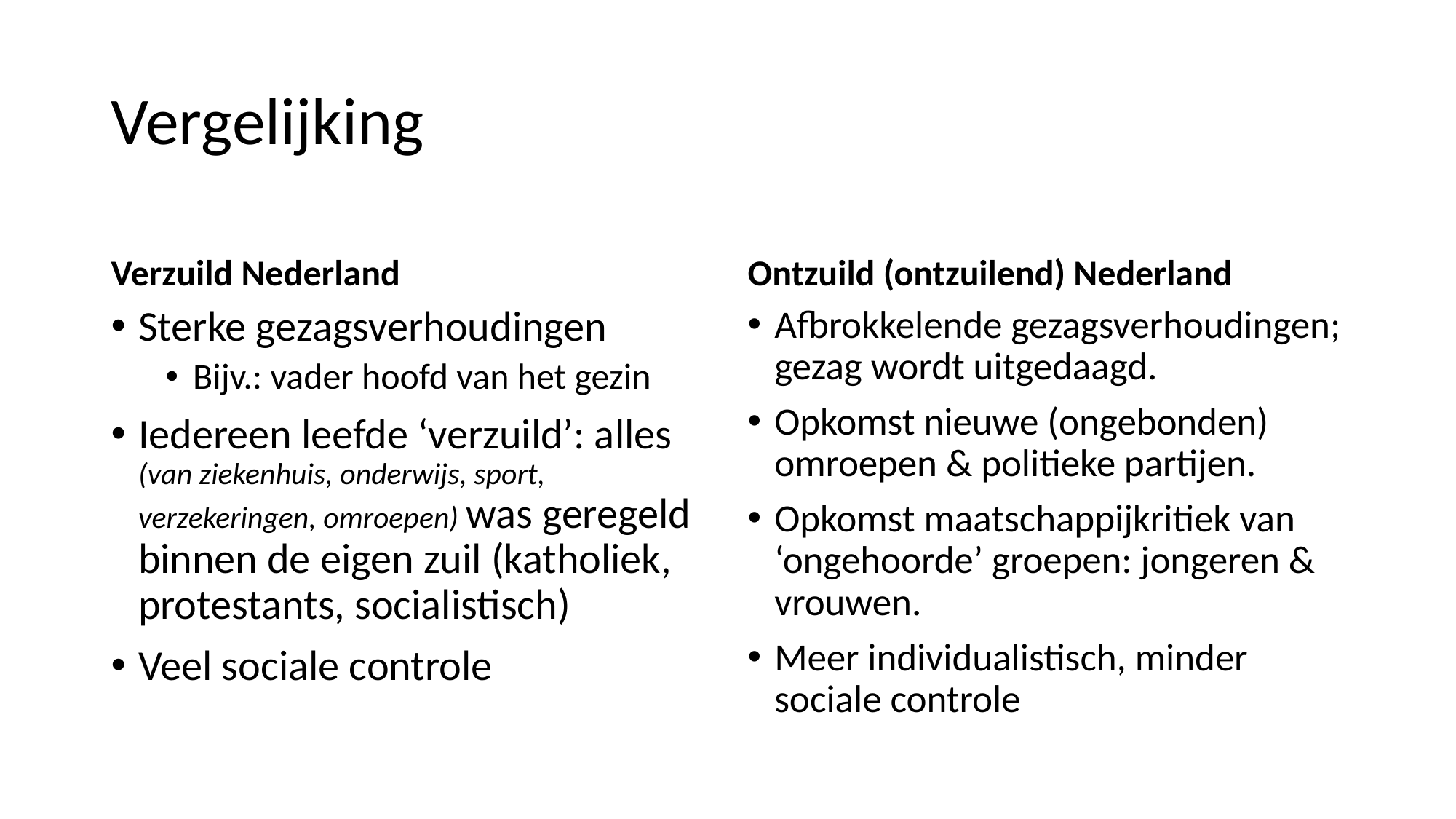

# Vergelijking
Verzuild Nederland
Ontzuild (ontzuilend) Nederland
Sterke gezagsverhoudingen
Bijv.: vader hoofd van het gezin
Iedereen leefde ‘verzuild’: alles (van ziekenhuis, onderwijs, sport, verzekeringen, omroepen) was geregeld binnen de eigen zuil (katholiek, protestants, socialistisch)
Veel sociale controle
Afbrokkelende gezagsverhoudingen; gezag wordt uitgedaagd.
Opkomst nieuwe (ongebonden) omroepen & politieke partijen.
Opkomst maatschappijkritiek van ‘ongehoorde’ groepen: jongeren & vrouwen.
Meer individualistisch, minder sociale controle